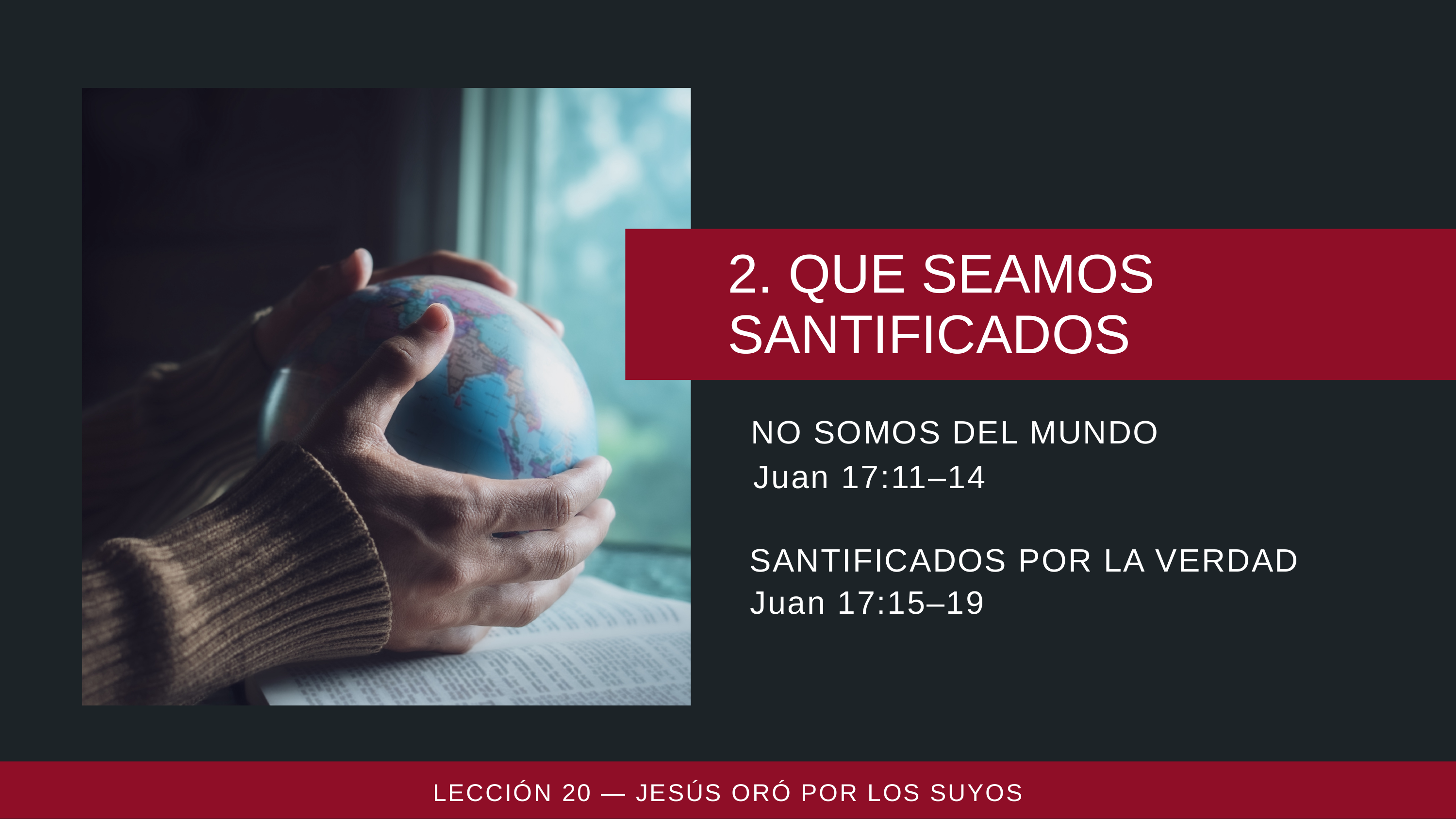

NO SOMOS DEL MUNDO
Juan 17:11–14
SANTIFICADOS POR LA VERDAD
Juan 17:15–19